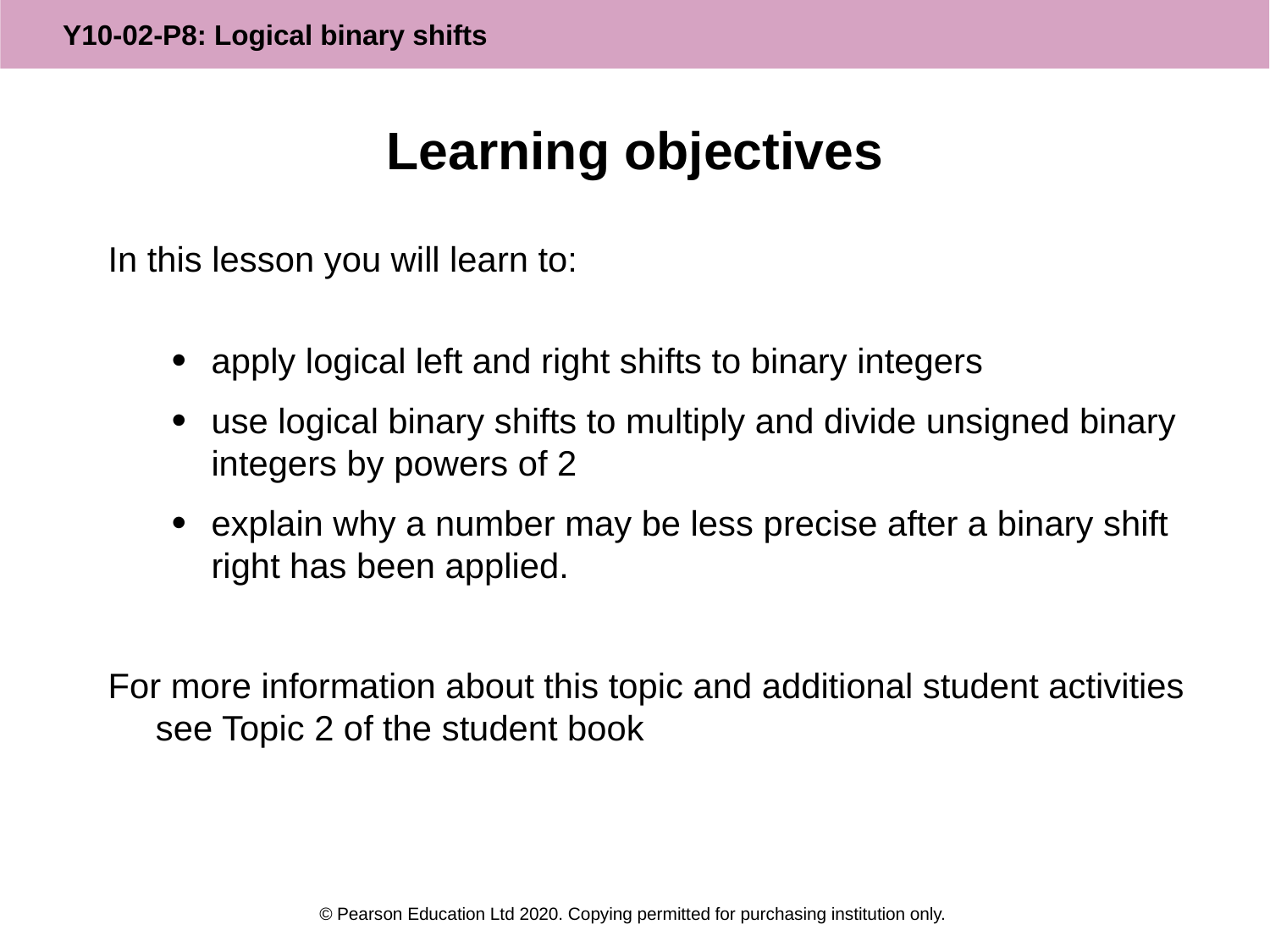

# Learning objectives
In this lesson you will learn to:
apply logical left and right shifts to binary integers
use logical binary shifts to multiply and divide unsigned binary integers by powers of 2
explain why a number may be less precise after a binary shift right has been applied.

For more information about this topic and additional student activities see Topic 2 of the student book

© Pearson Education Ltd 2020. Copying permitted for purchasing institution only.